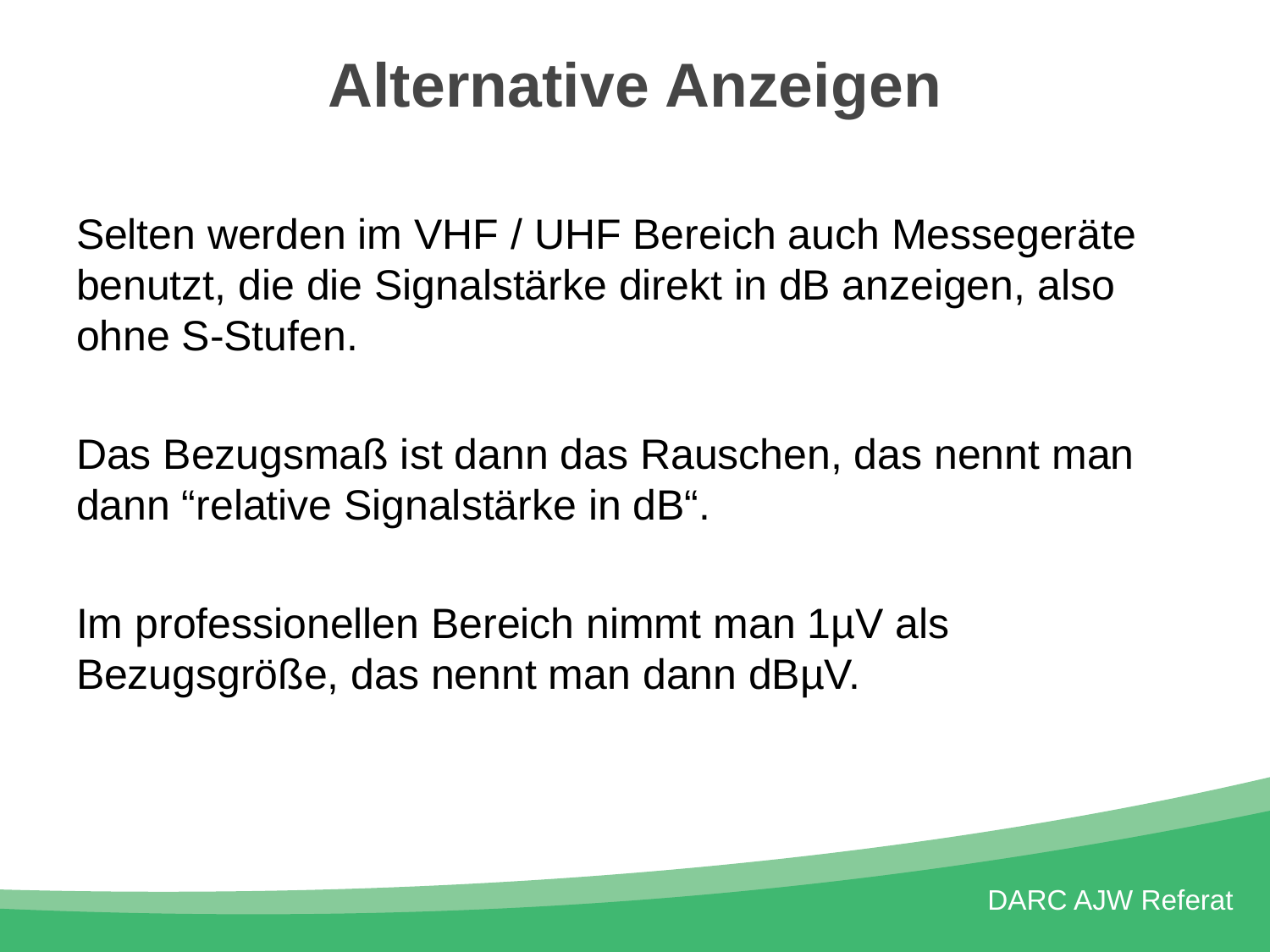

# Alternative Anzeigen

Selten werden im VHF / UHF Bereich auch Messegeräte benutzt, die die Signalstärke direkt in dB anzeigen, also ohne S-Stufen.

Das Bezugsmaß ist dann das Rauschen, das nennt man dann “relative Signalstärke in dB“.

Im professionellen Bereich nimmt man 1µV als Bezugsgröße, das nennt man dann dBµV.